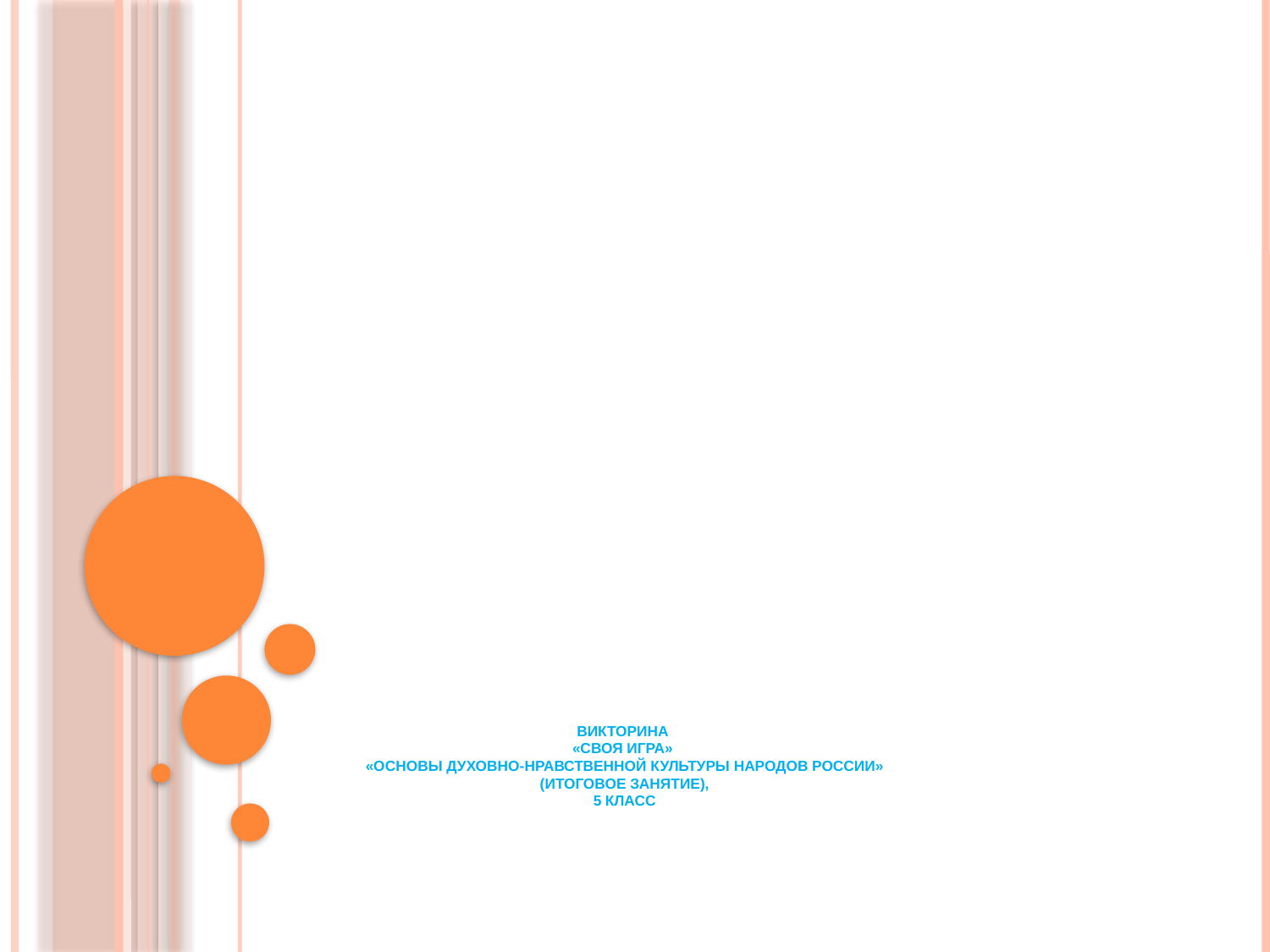

# Викторина «Своя игра» «Основы духовно-нравственной культуры народов России» (итоговое занятие), 5 класс